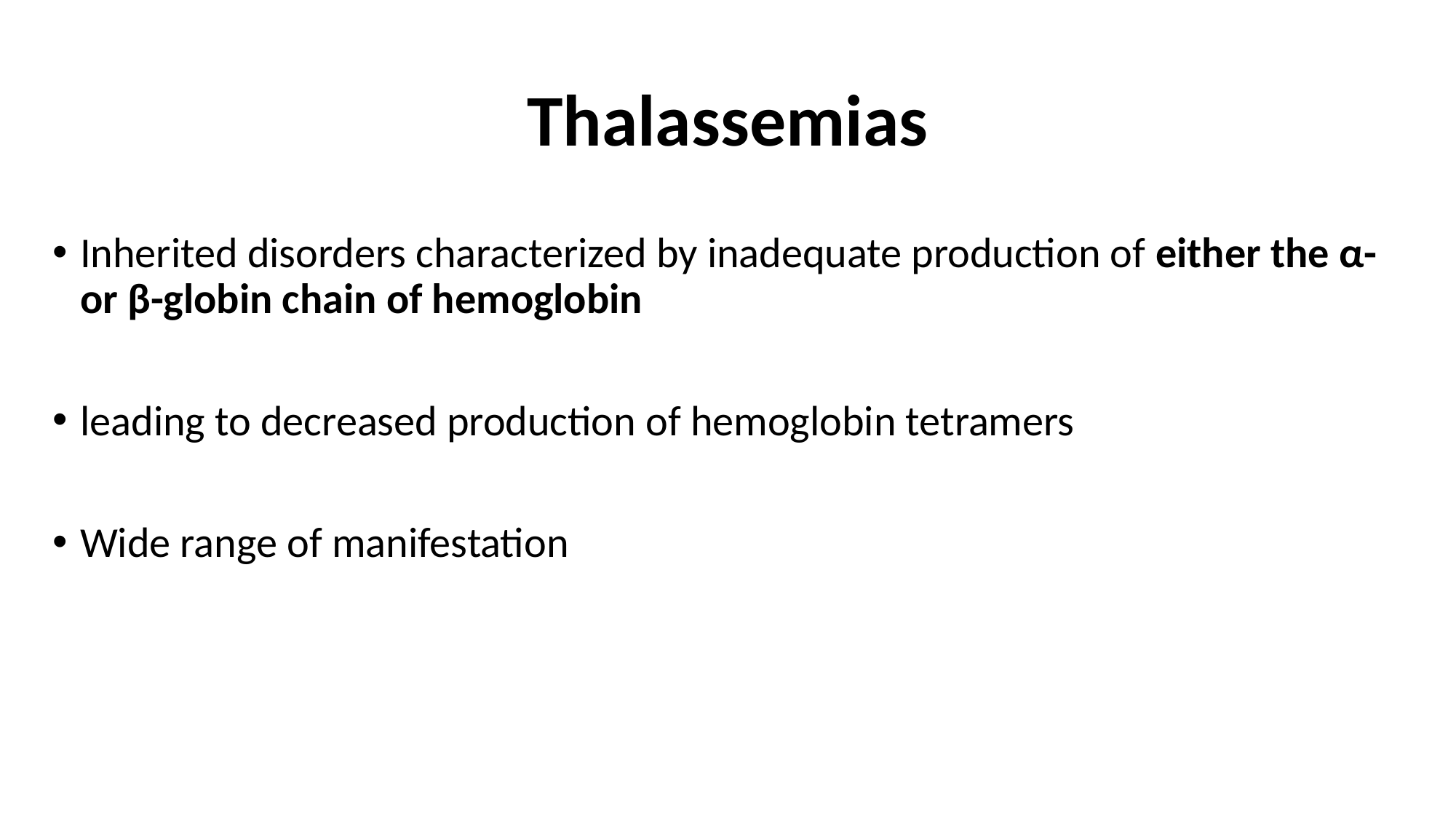

# Thalassemias
Inherited disorders characterized by inadequate production of either the α- or β-globin chain of hemoglobin

leading to decreased production of hemoglobin tetramers

Wide range of manifestation